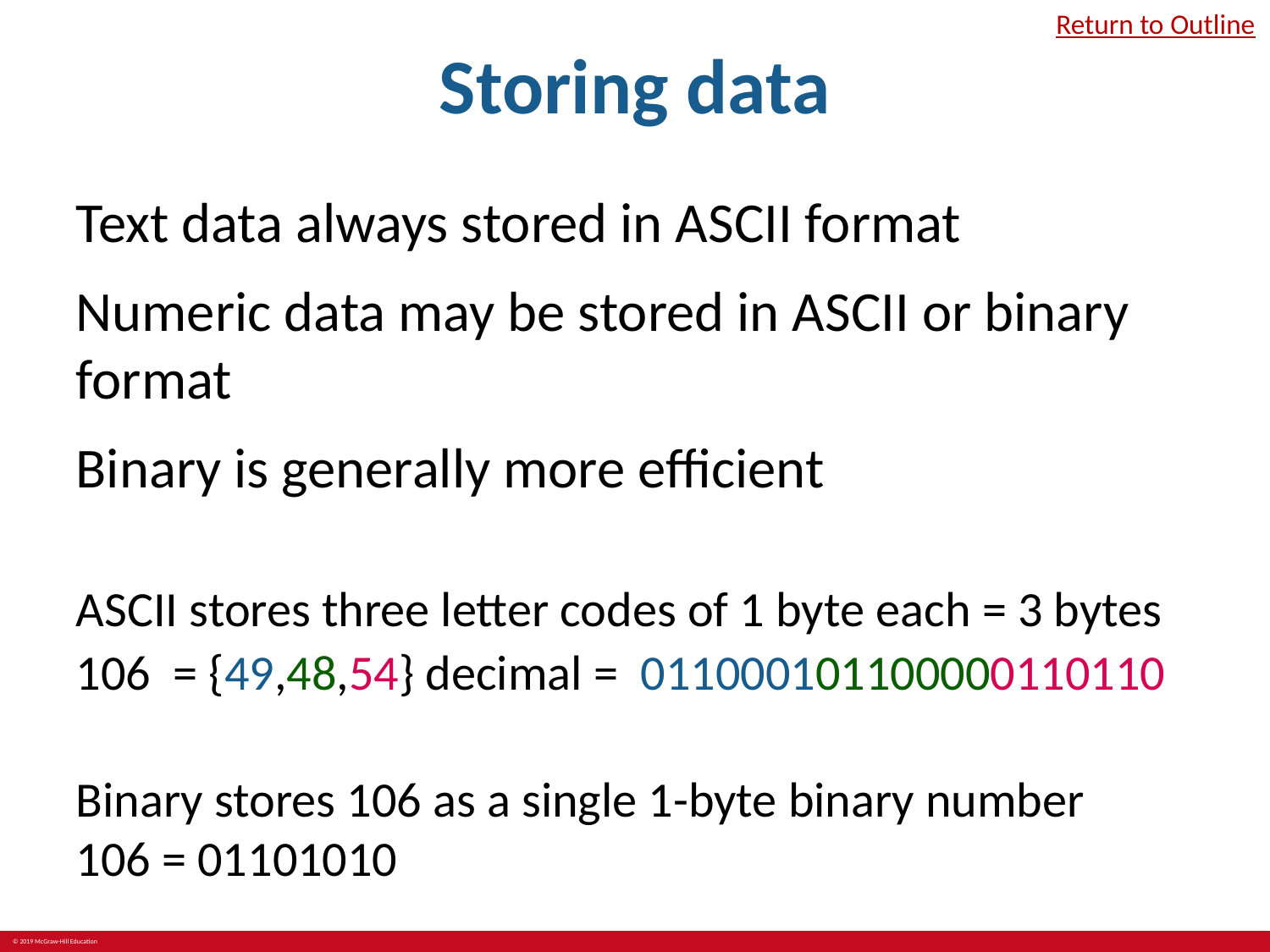

# Storing data
Return to Outline
Text data always stored in ASCII format
Numeric data may be stored in ASCII or binary format
Binary is generally more efficient
ASCII stores three letter codes of 1 byte each = 3 bytes
106  = {49,48,54} decimal =  011000101100000110110
Binary stores 106 as a single 1-byte binary number
106 = 01101010